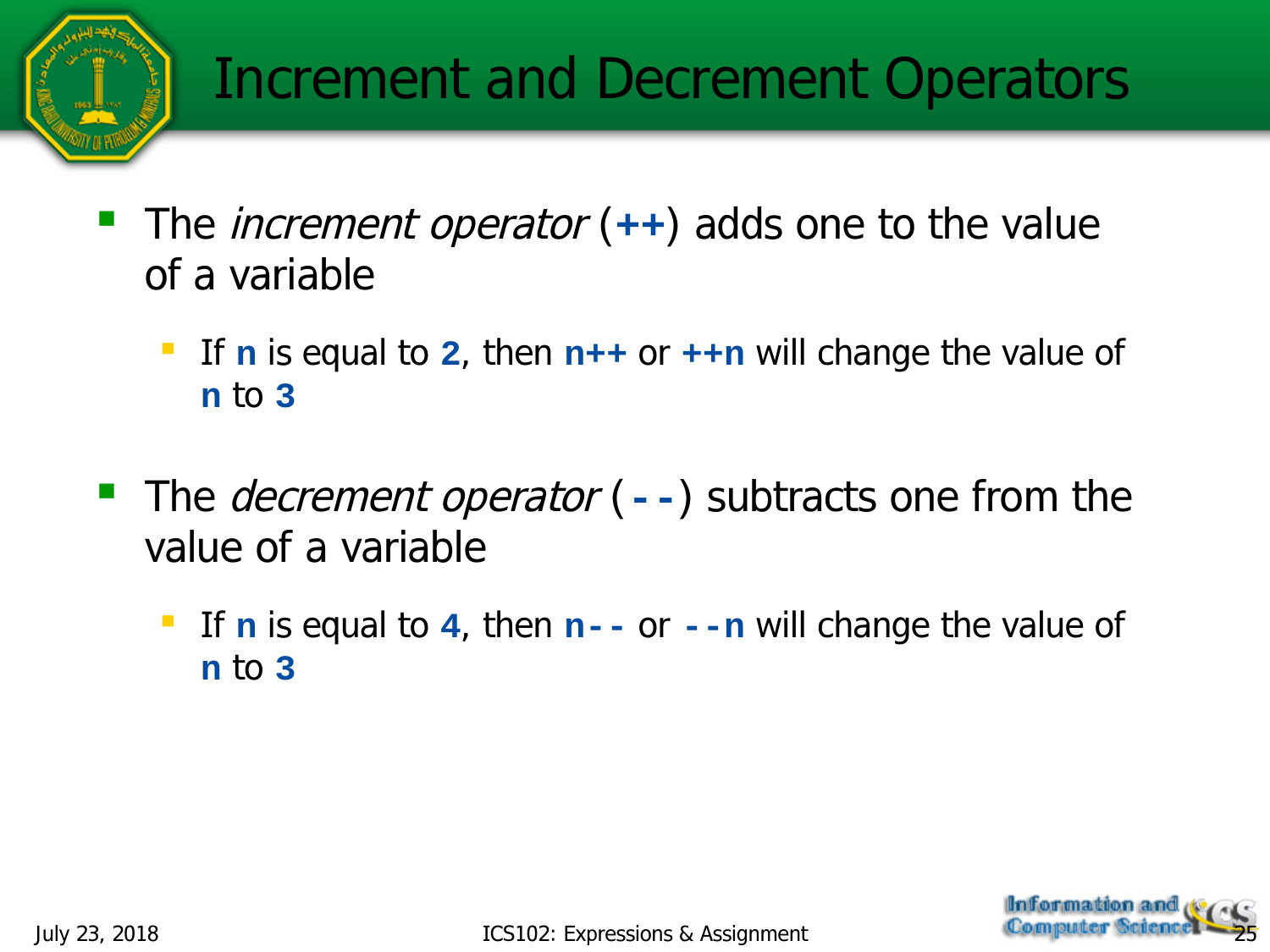

Increment and Decrement Operators
The increment operator (++) adds one to the value of a variable

If n is equal to 2, then n++ or ++n will change the value of n to 3

The decrement operator (--) subtracts one from the value of a variable

If n is equal to 4, then n-- or --n will change the value of n to 3
July 23, 2018
ICS102: Expressions & Assignment
25